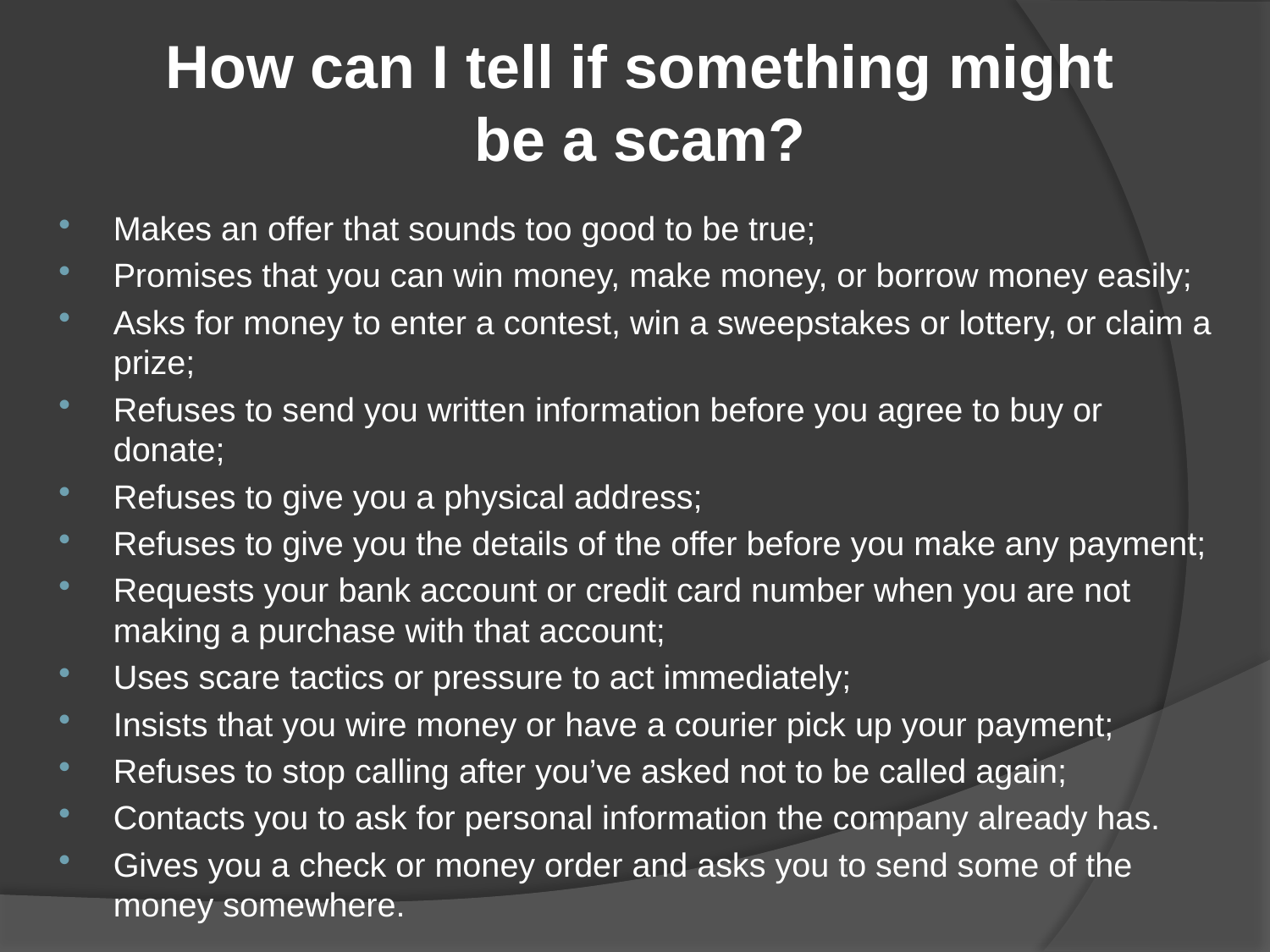

# How can I tell if something might be a scam?
Makes an offer that sounds too good to be true;
Promises that you can win money, make money, or borrow money easily;
Asks for money to enter a contest, win a sweepstakes or lottery, or claim a prize;
Refuses to send you written information before you agree to buy or donate;
Refuses to give you a physical address;
Refuses to give you the details of the offer before you make any payment;
Requests your bank account or credit card number when you are not making a purchase with that account;
Uses scare tactics or pressure to act immediately;
Insists that you wire money or have a courier pick up your payment;
Refuses to stop calling after you’ve asked not to be called again;
Contacts you to ask for personal information the company already has.
Gives you a check or money order and asks you to send some of the money somewhere.